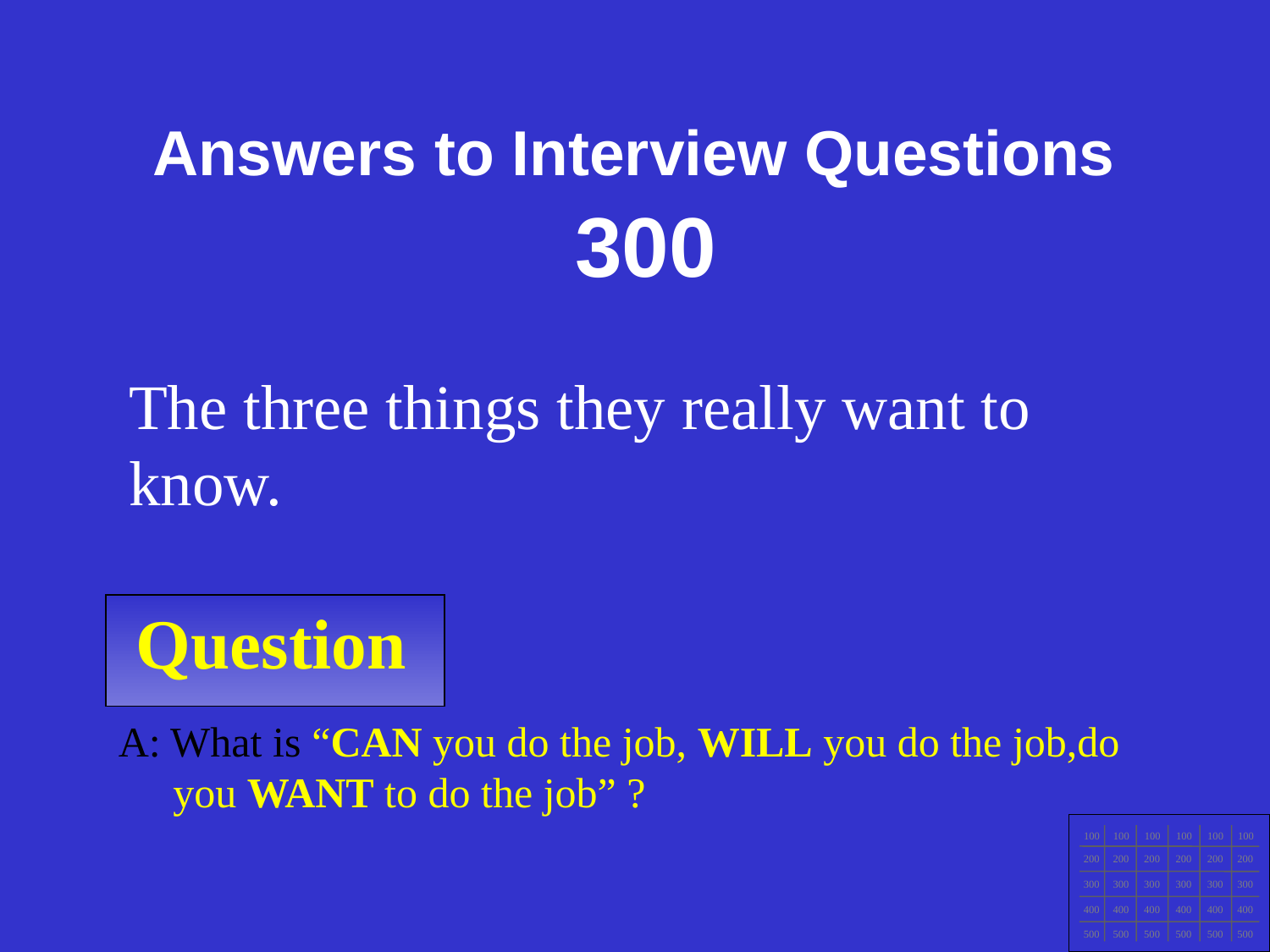

Answers to Interview Questions
300
The three things they really want to know.
Question

A: What is “CAN you do the job, WILL you do the job,do you WANT to do the job” ?

100
100
100
100
100
100

200
200
200
200
200
200

300
300
300
300
300
300

400
400
400
400
400
400

500
500
500
500
500
500